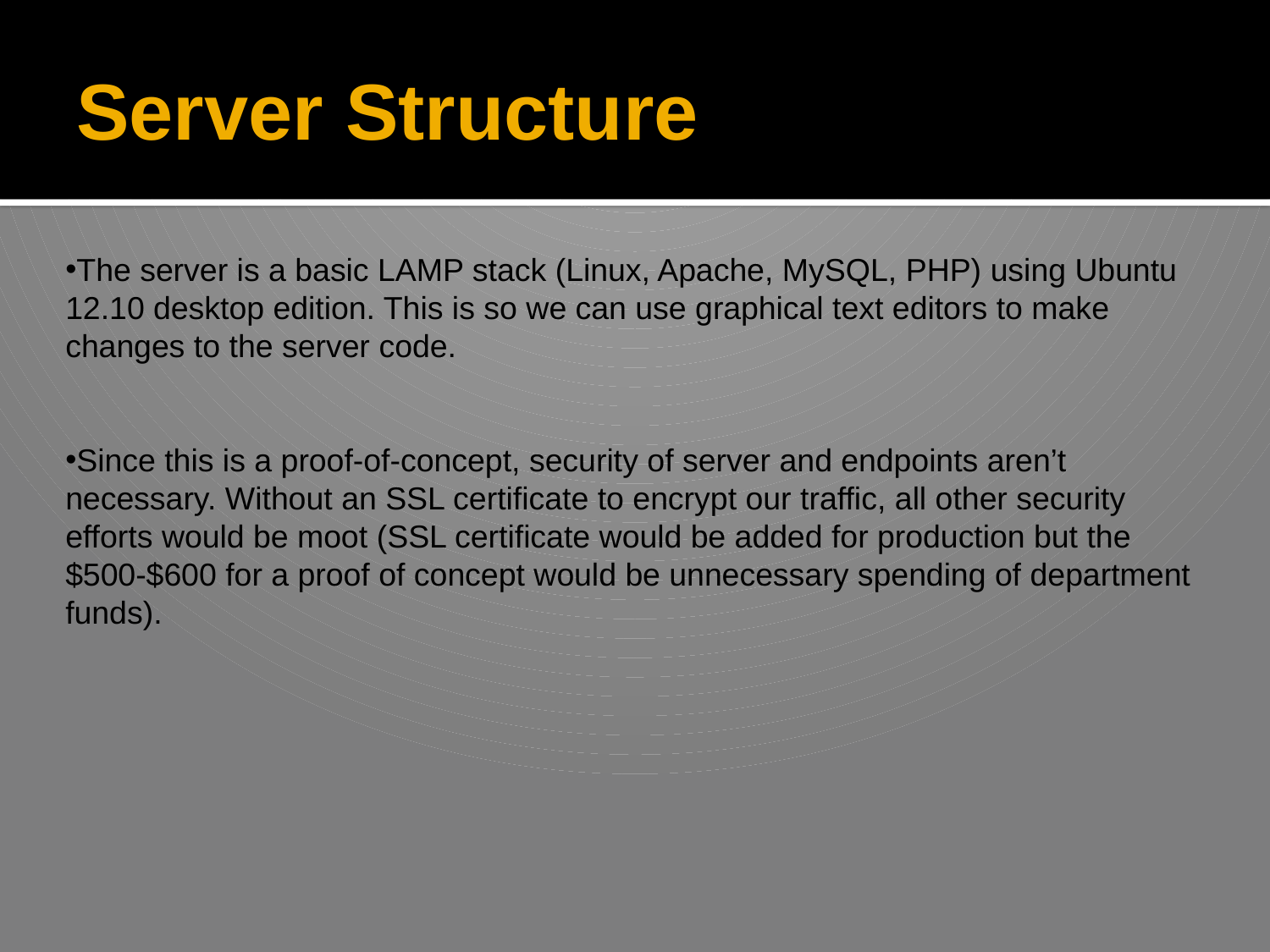

# Server Structure
The server is a basic LAMP stack (Linux, Apache, MySQL, PHP) using Ubuntu 12.10 desktop edition. This is so we can use graphical text editors to make changes to the server code.

Since this is a proof-of-concept, security of server and endpoints aren’t necessary. Without an SSL certificate to encrypt our traffic, all other security efforts would be moot (SSL certificate would be added for production but the $500-$600 for a proof of concept would be unnecessary spending of department funds).